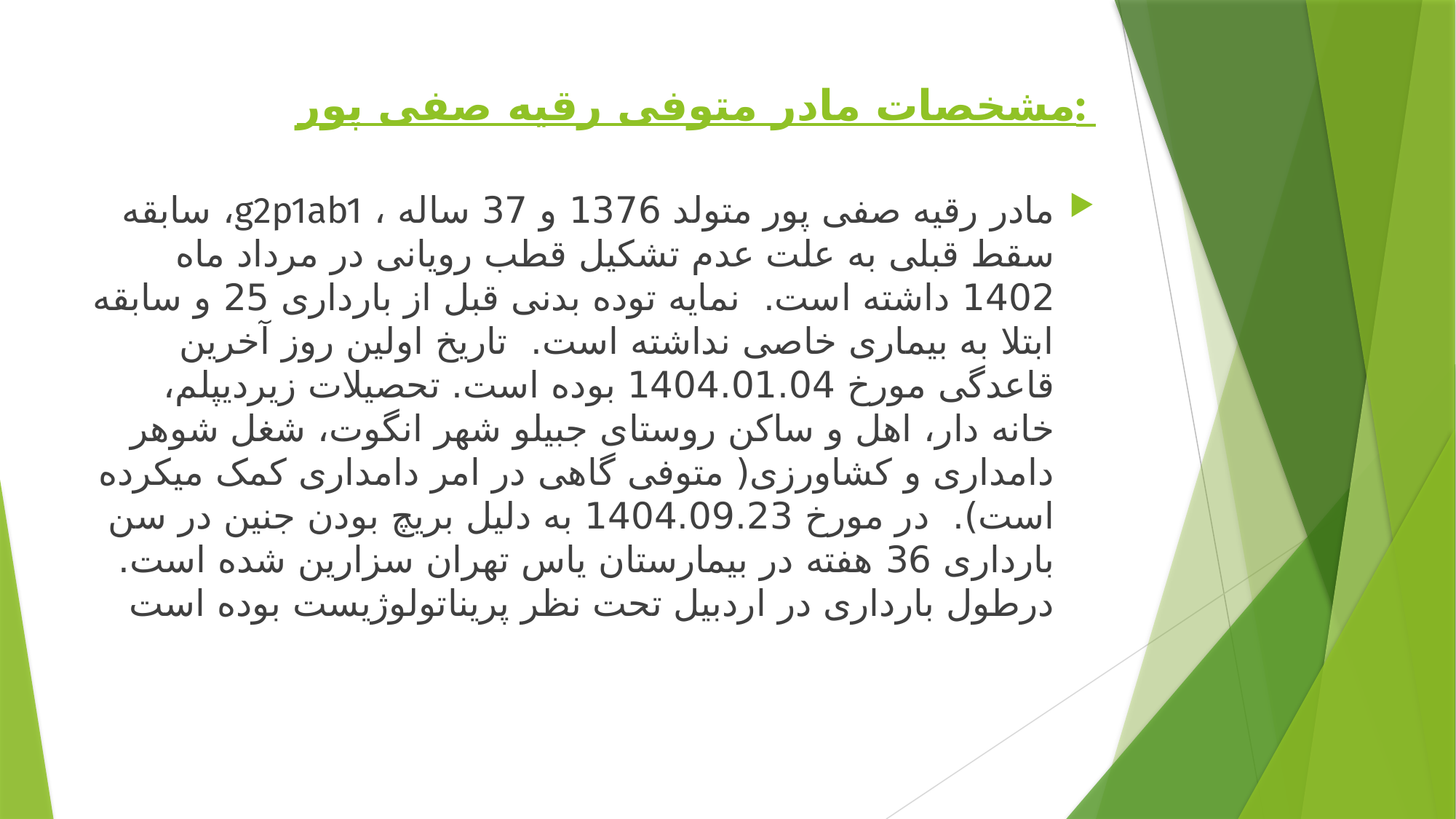

# مشخصات مادر متوفی رقیه صفی پور:
مادر رقیه صفی پور متولد 1376 و 37 ساله ، g2p1ab1، سابقه سقط قبلی به علت عدم تشکیل قطب رویانی در مرداد ماه 1402 داشته است.  نمایه توده بدنی قبل از بارداری 25 و سابقه ابتلا به بیماری خاصی نداشته است.  تاریخ اولین روز آخرین قاعدگی مورخ 1404.01.04 بوده است. تحصیلات زیردیپلم، خانه دار، اهل و ساکن روستای جبیلو شهر انگوت، شغل شوهر دامداری و کشاورزی( متوفی گاهی در امر دامداری کمک میکرده است).  در مورخ 1404.09.23 به دلیل بریچ بودن جنین در سن بارداری 36 هفته در بیمارستان یاس تهران سزارین شده است.  درطول بارداری در اردبیل تحت نظر پریناتولوژیست بوده است